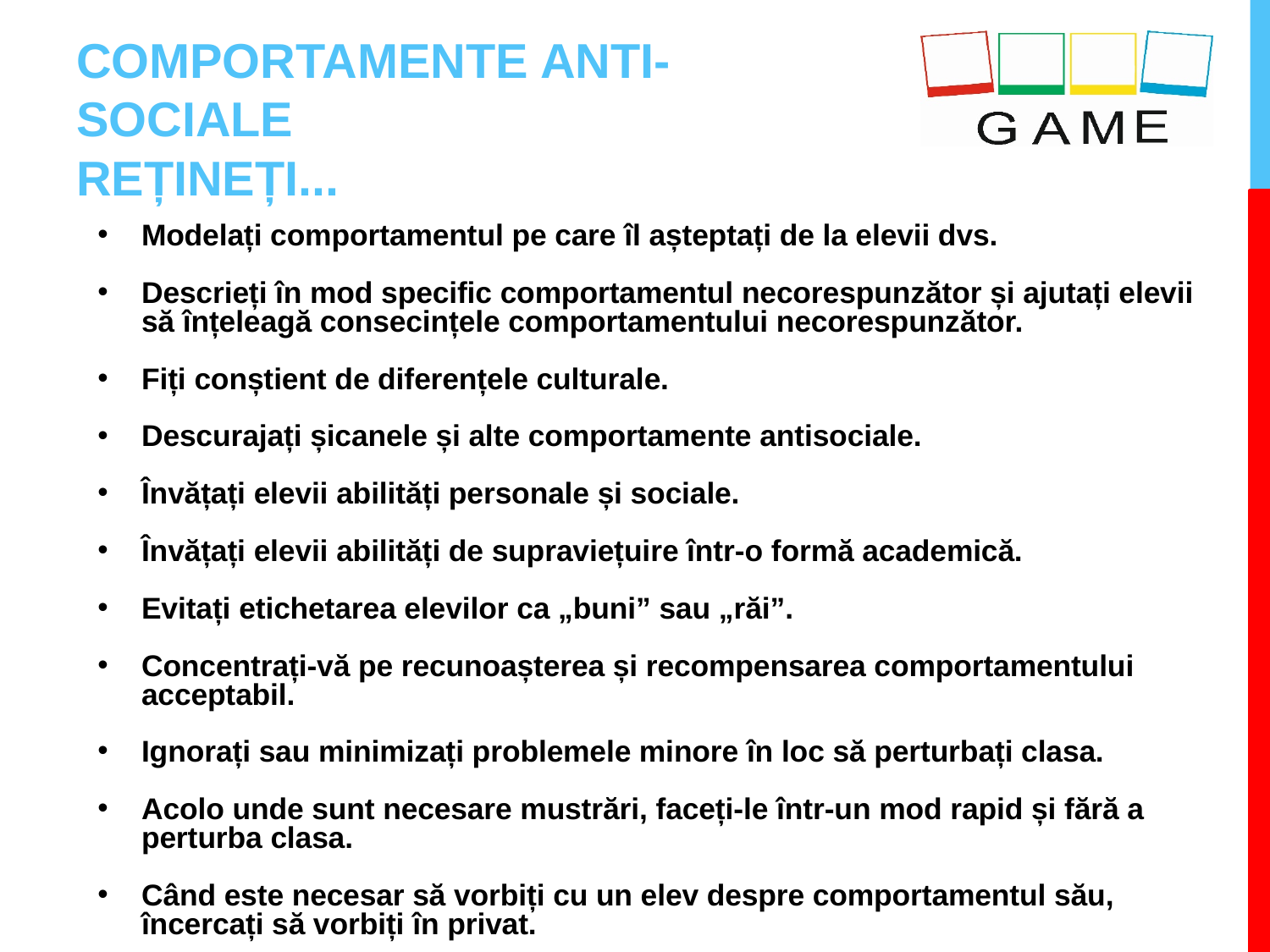

# COMPORTAMENTE ANTI-SOCIALE REȚINEȚI...
Modelați comportamentul pe care îl așteptați de la elevii dvs.

Descrieți în mod specific comportamentul necorespunzător și ajutați elevii să înțeleagă consecințele comportamentului necorespunzător.

Fiți conștient de diferențele culturale.

Descurajați șicanele și alte comportamente antisociale.

Învățați elevii abilități personale și sociale.

Învățați elevii abilități de supraviețuire într-o formă academică.

Evitați etichetarea elevilor ca „buni” sau „răi”.

Concentrați-vă pe recunoașterea și recompensarea comportamentului acceptabil.

Ignorați sau minimizați problemele minore în loc să perturbați clasa.

Acolo unde sunt necesare mustrări, faceți-le într-un mod rapid și fără a perturba clasa.

Când este necesar să vorbiți cu un elev despre comportamentul său, încercați să vorbiți în privat.